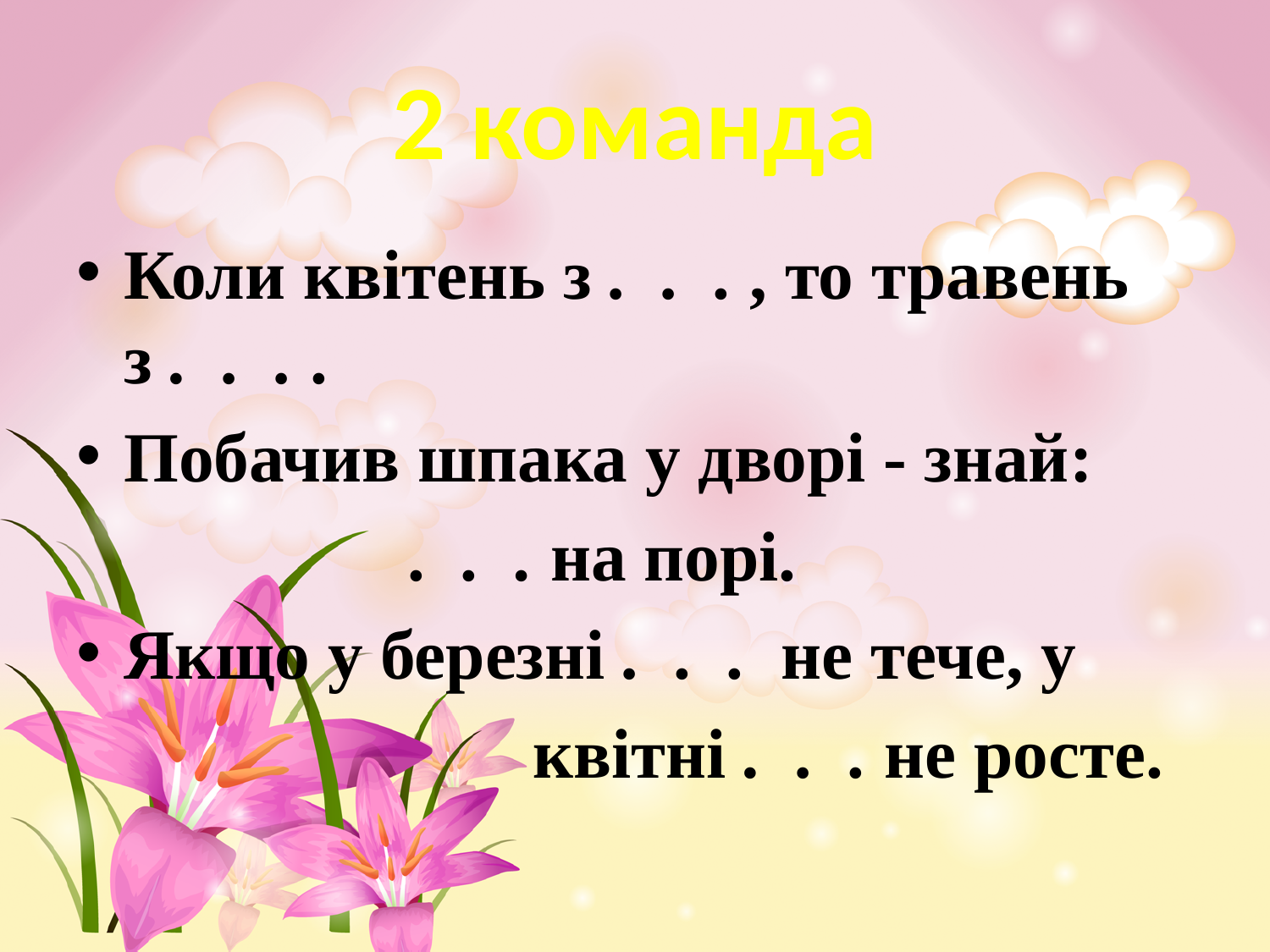

# 2 команда
Коли квітень з .  .  . , то травень з .  .  . .
Побачив шпака у дворі - знай:
                   .  .  . на порі.
Якщо у березні .  .  .  не тече, у
                          квітні .  .  . не росте.